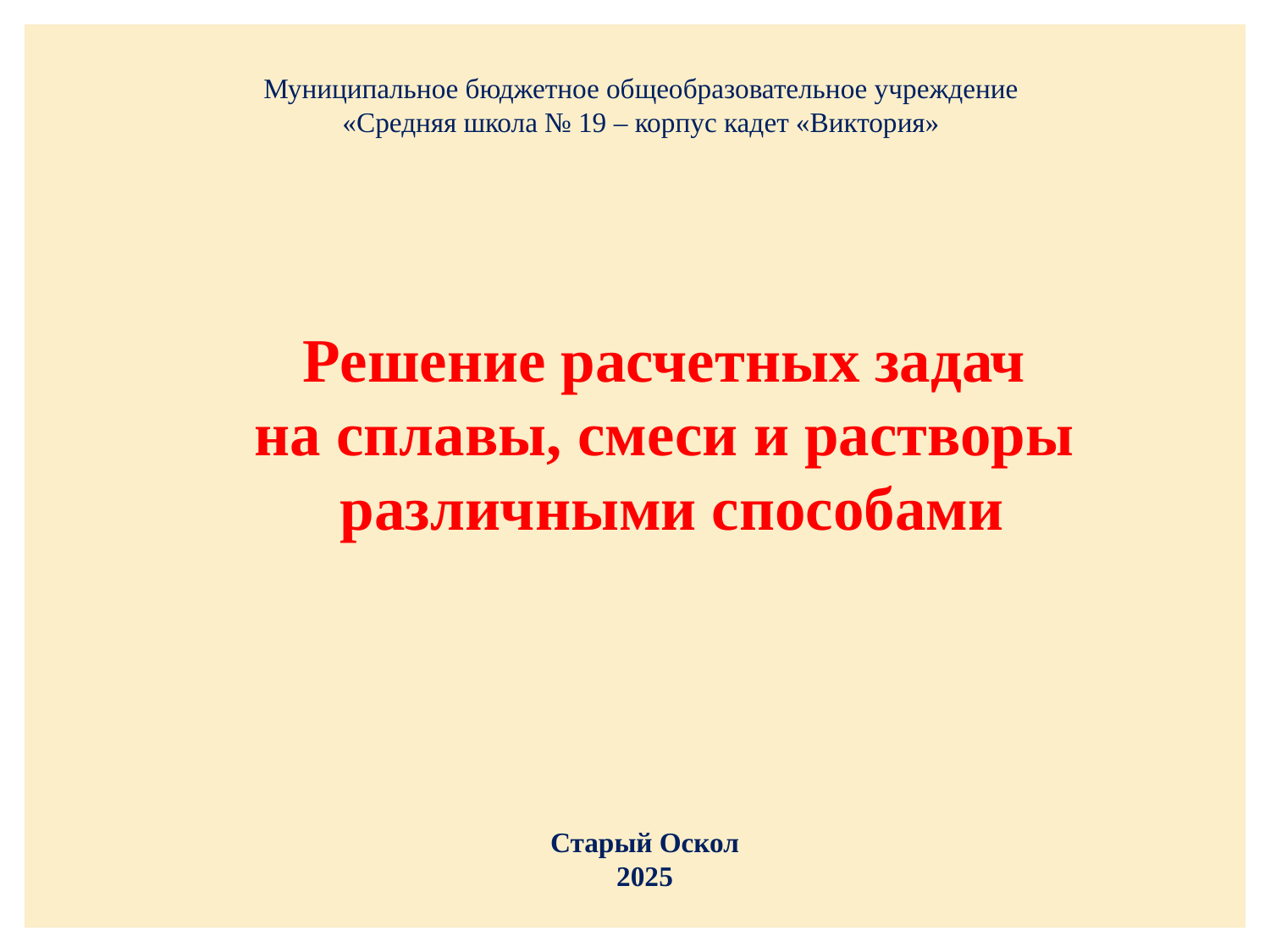

Муниципальное бюджетное общеобразовательное учреждение
«Средняя школа № 19 – корпус кадет «Виктория»

Решение расчетных задач
на сплавы, смеси и растворы
различными способами
Старый Оскол
2025